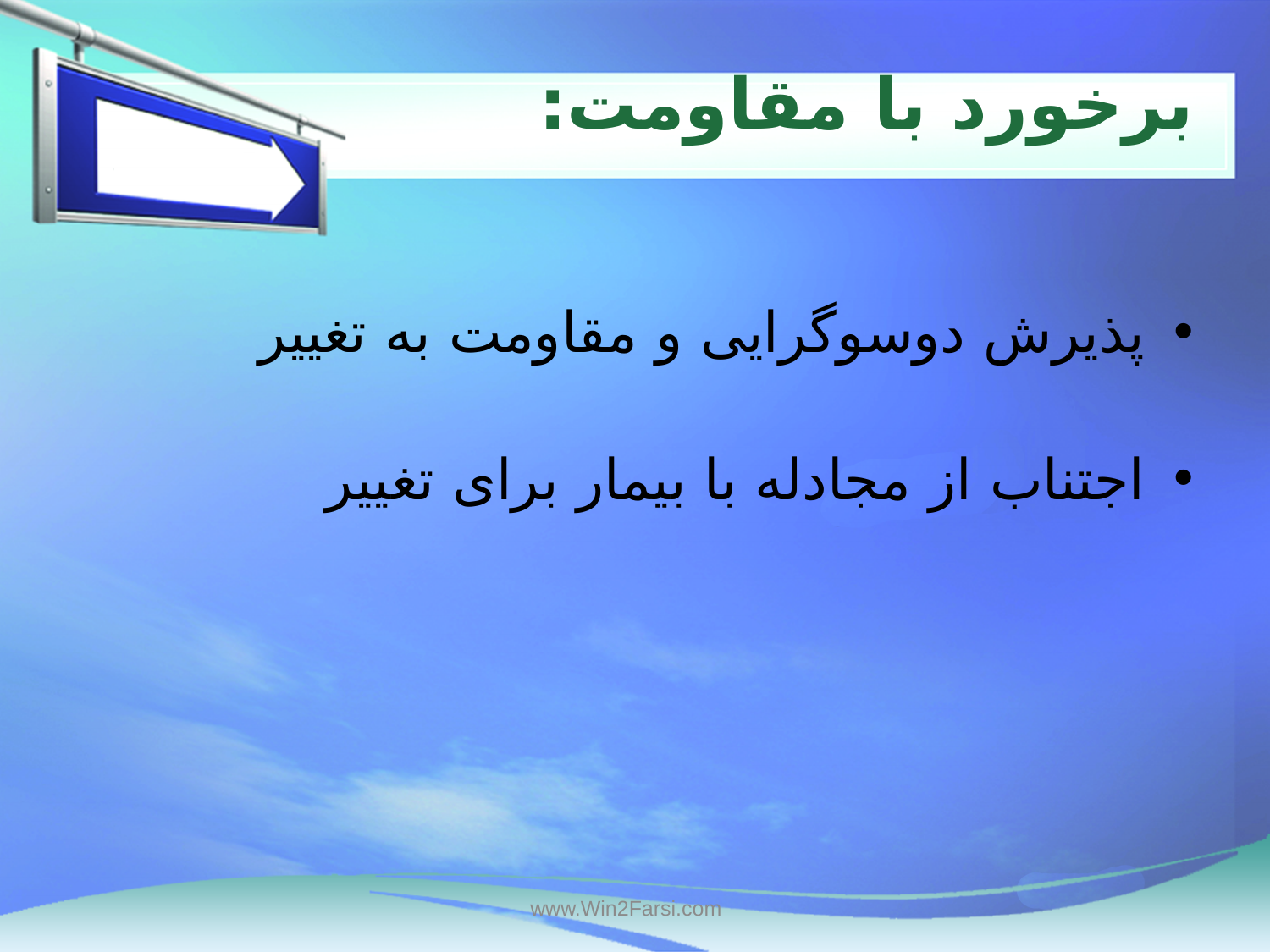

# برخورد با مقاومت:
پذیرش دوسوگرایی و مقاومت به تغییر
اجتناب از مجادله با بیمار برای تغییر

www.Win2Farsi.com